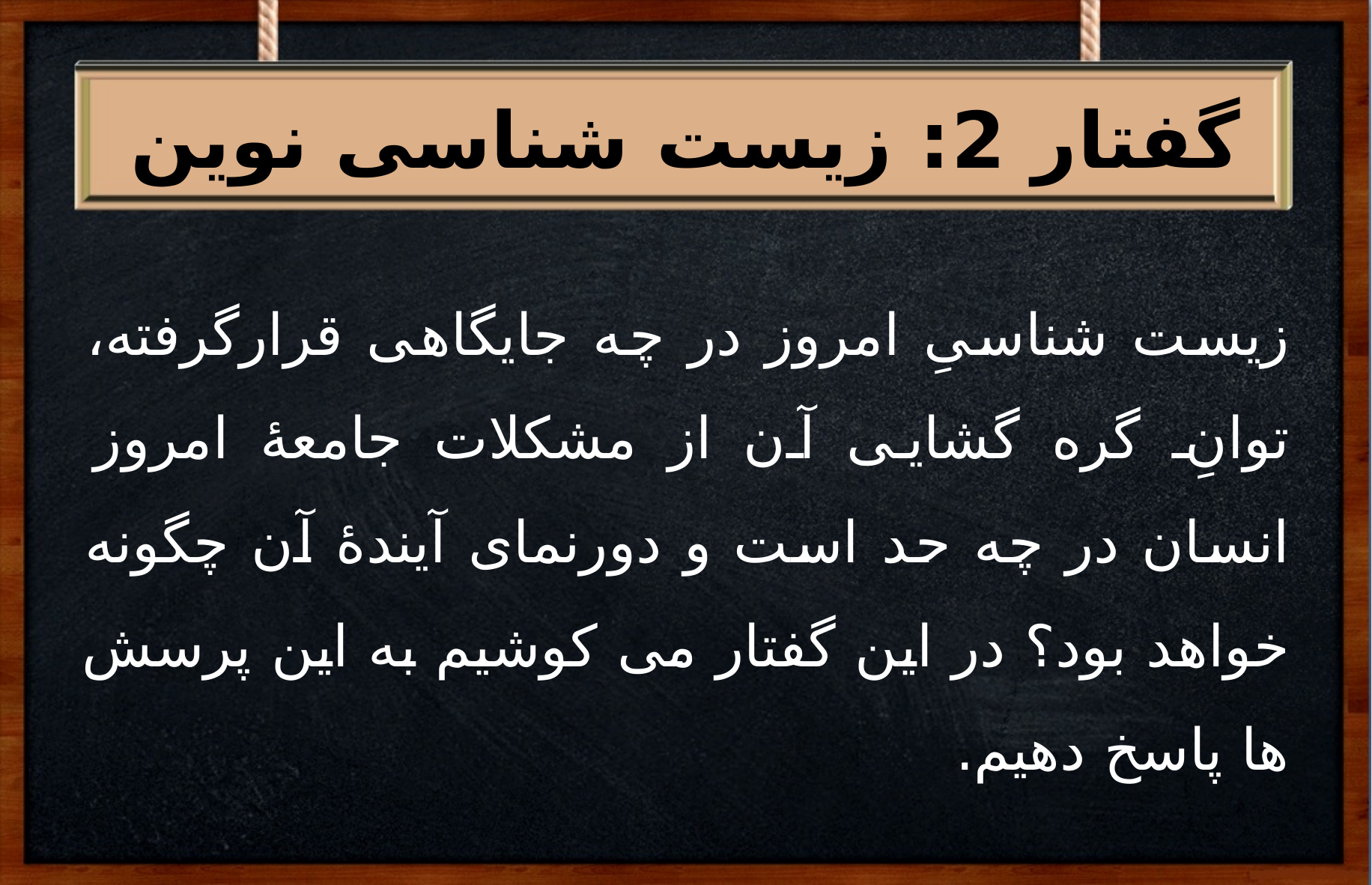

#
گفتار 2: زیست شناسی نوین
زیست شناسیِ امروز در چه جایگاهی قرارگرفته، توانِ گره گشایی آن از مشکلات جامعۀ امروز انسان در چه حد است و دورنمای آیندۀ آن چگونه خواهد بود؟ در این گفتار می کوشیم به این پرسش ها پاسخ دهیم.